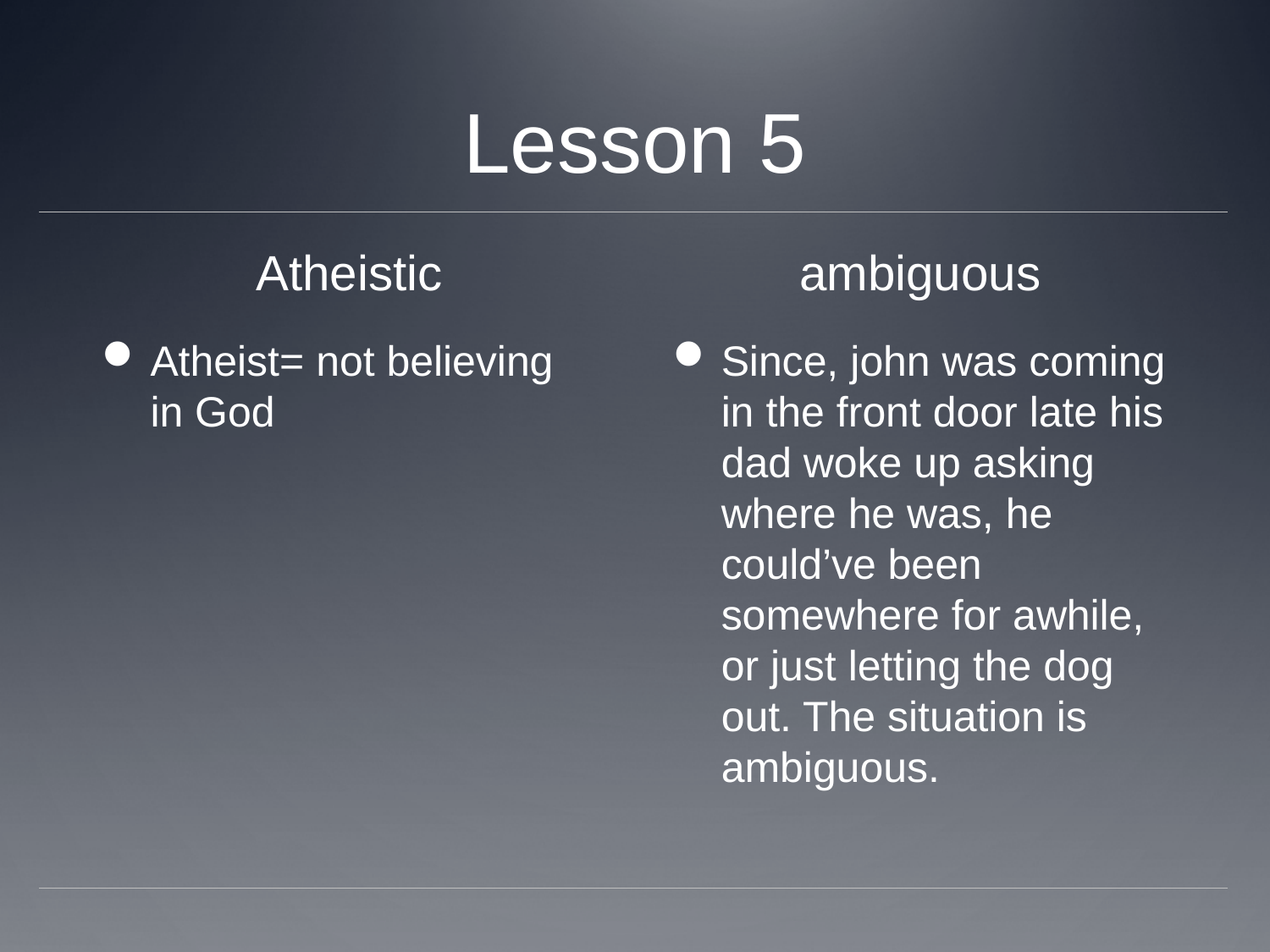

# Lesson 5
Atheistic
ambiguous
Atheist= not believing in God
Since, john was coming in the front door late his dad woke up asking where he was, he could’ve been somewhere for awhile, or just letting the dog out. The situation is ambiguous.